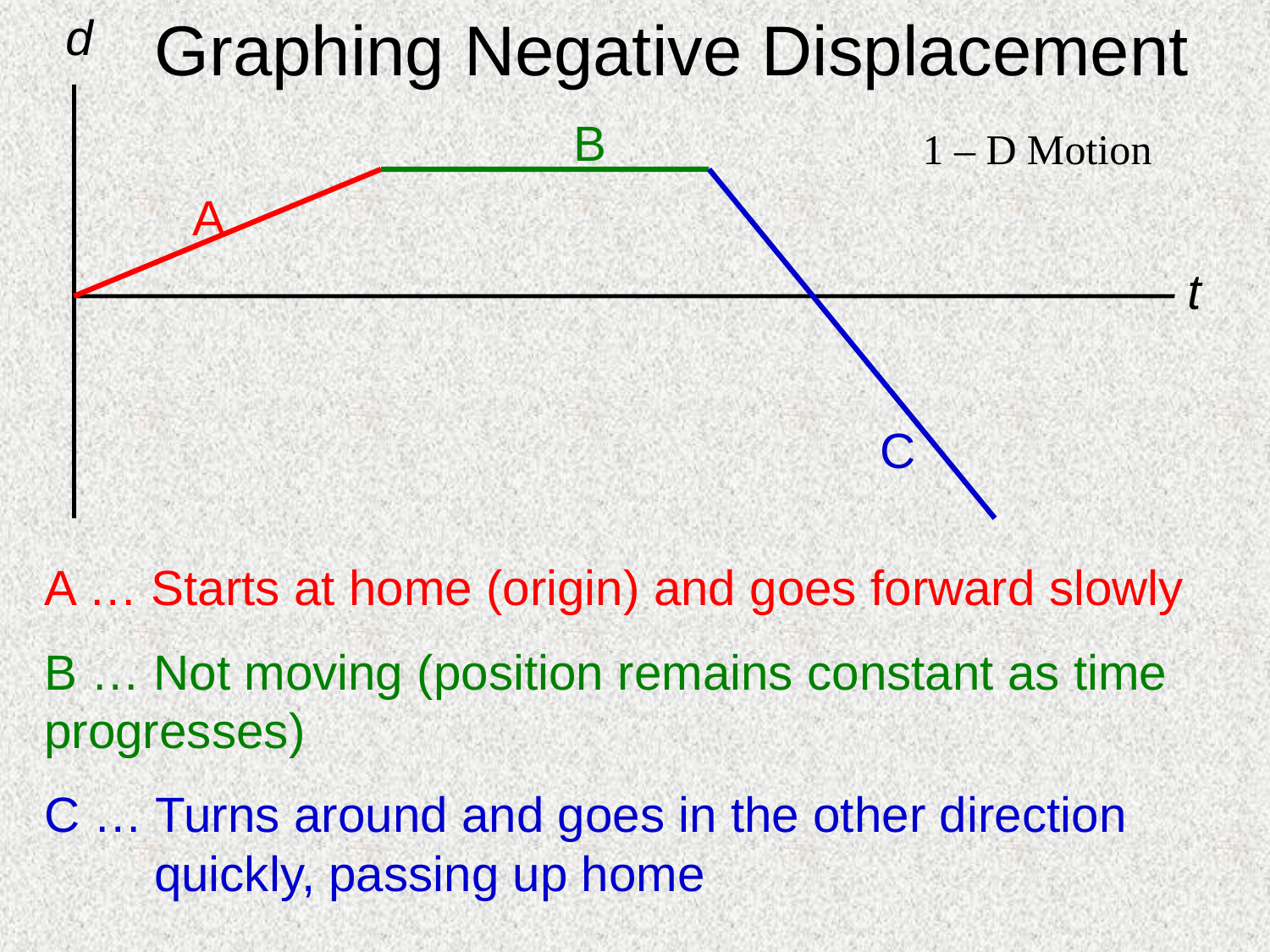

d

B

A
t

C
# Graphing Negative Displacement
1 – D Motion
A … Starts at home (origin) and goes forward slowly
B … Not moving (position remains constant as time 	progresses)
C … Turns around and goes in the other direction
        quickly, passing up home